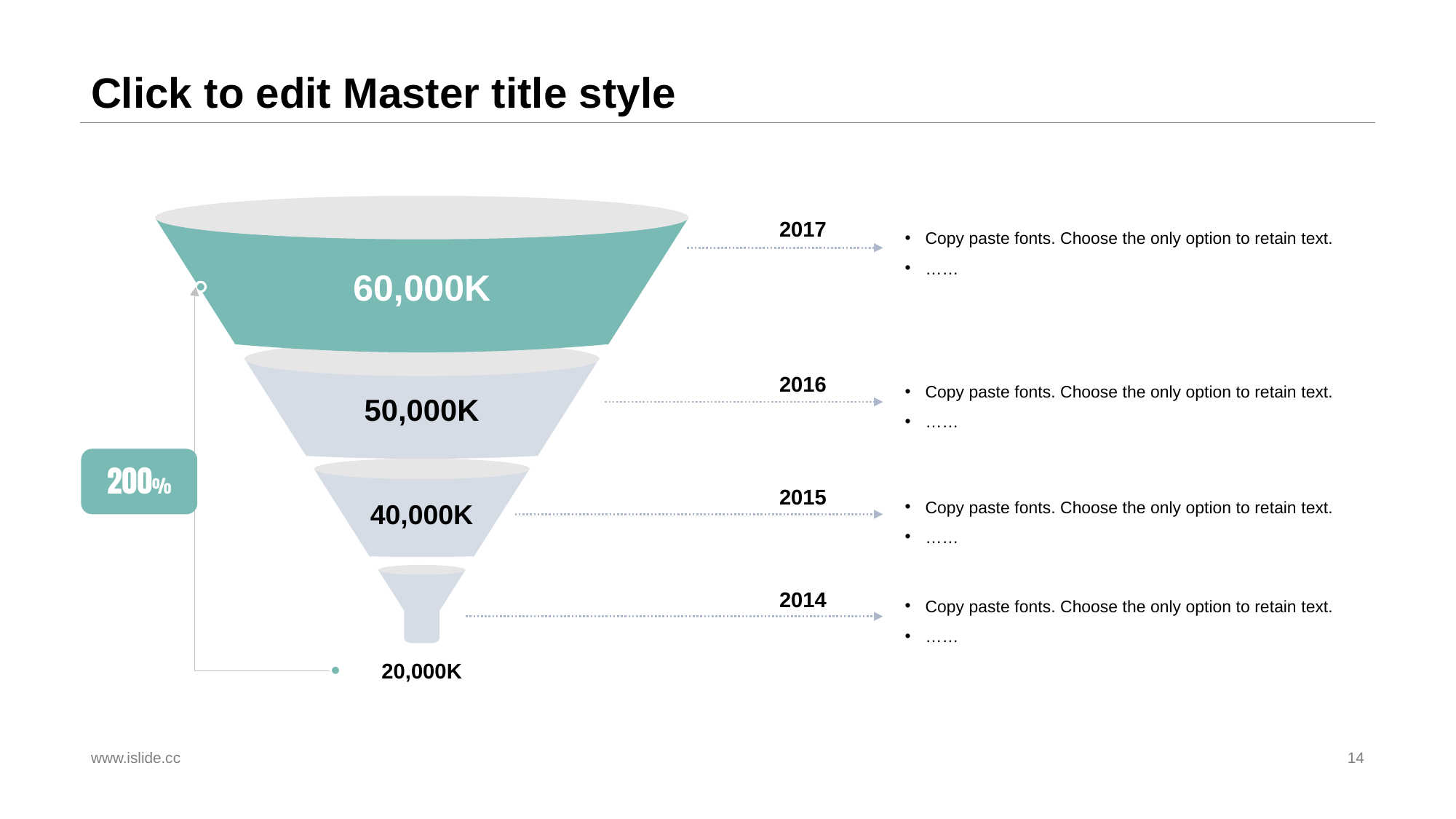

# Click to edit Master title style
2017

Copy paste fonts. Choose the only option to retain text.
……
60,000K

2016

50,000K
Copy paste fonts. Choose the only option to retain text.
……
200%
2015

40,000K
Copy paste fonts. Choose the only option to retain text.
……
2014

Copy paste fonts. Choose the only option to retain text.
……
20,000K

www.islide.cc
14